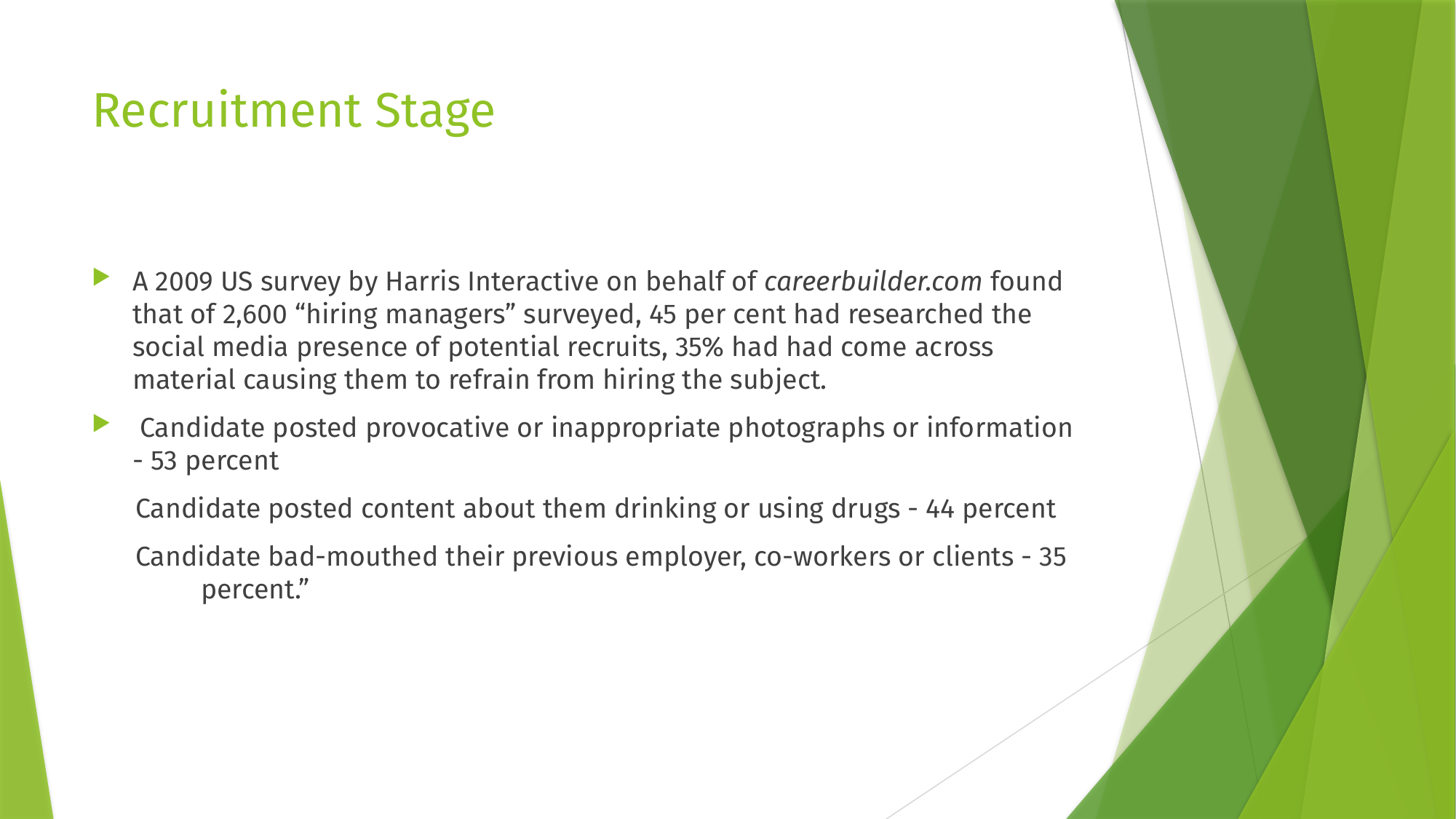

# Recruitment Stage
A 2009 US survey by Harris Interactive on behalf of careerbuilder.com found that of 2,600 “hiring managers” surveyed, 45 per cent had researched the social media presence of potential recruits, 35% had had come across material causing them to refrain from hiring the subject.
 Candidate posted provocative or inappropriate photographs or information   - 53 percent
      Candidate posted content about them drinking or using drugs - 44 percent
      Candidate bad-mouthed their previous employer, co-workers or clients - 35        	percent.”